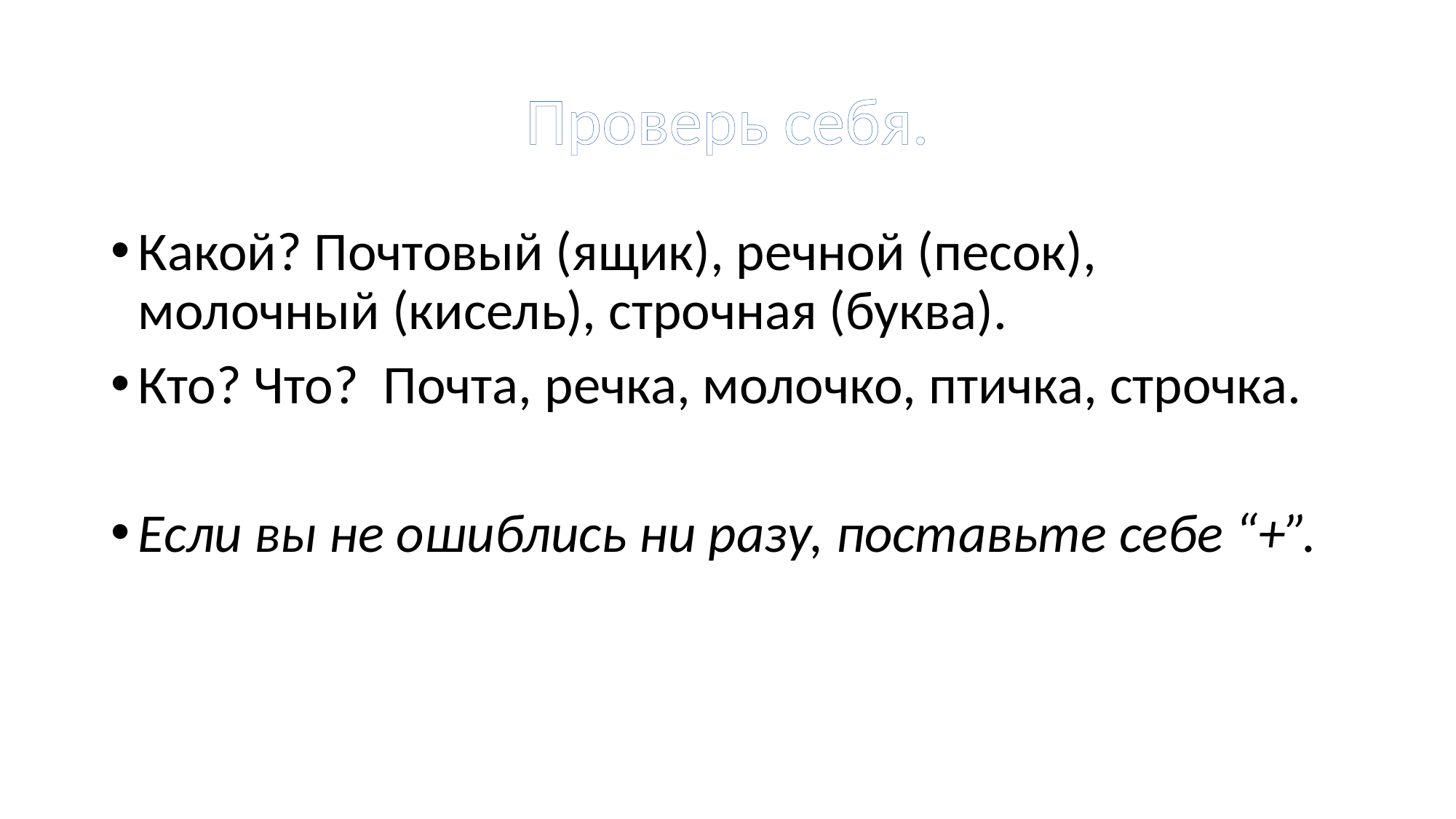

# Проверь себя.
Какой? Почтовый (ящик), речной (песок), молочный (кисель), строчная (буква).
Кто? Что?  Почта, речка, молочко, птичка, строчка.

Если вы не ошиблись ни разу, поставьте себе “+”.